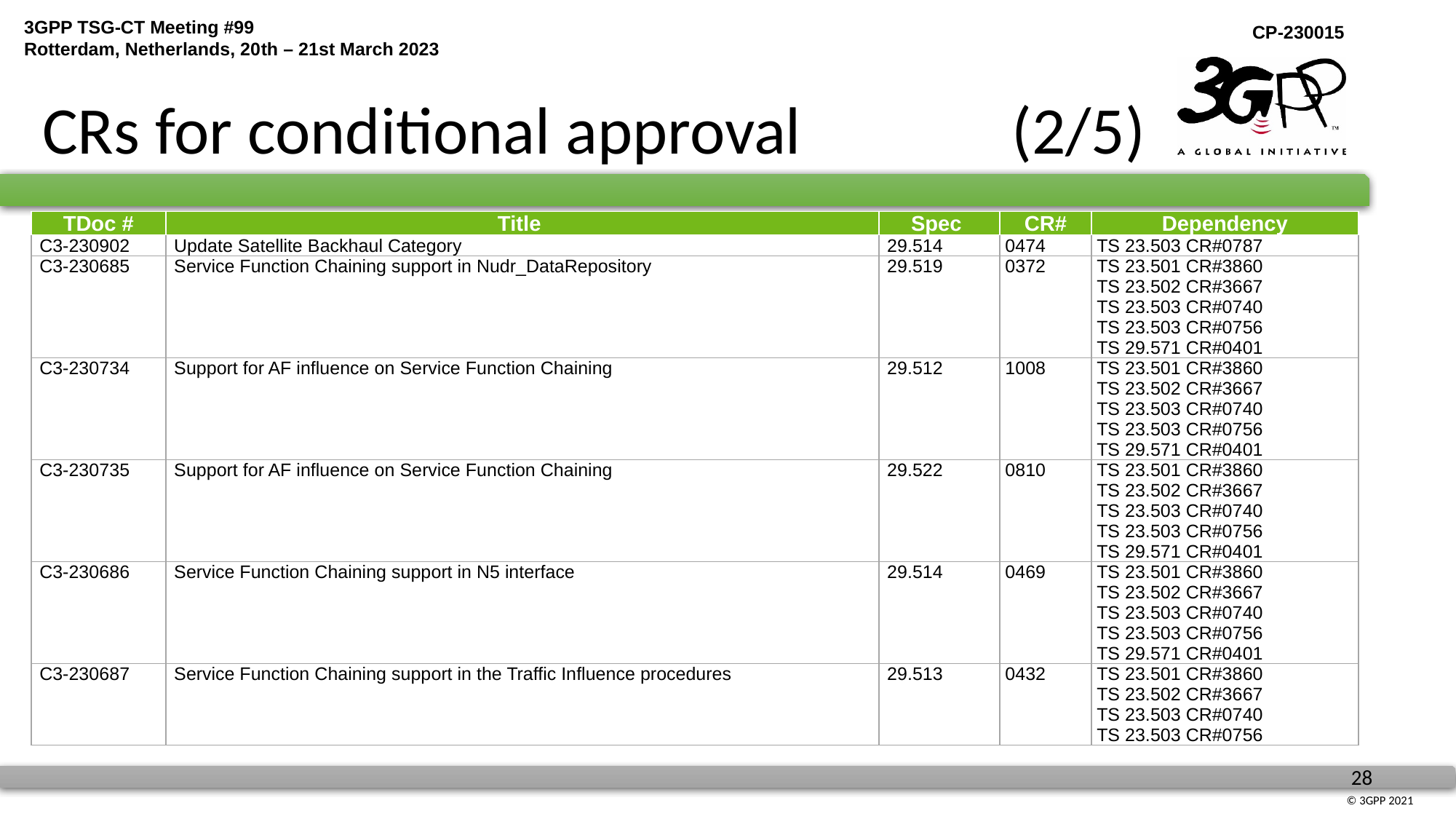

# CRs for conditional approval              (2/5)
| TDoc # | Title | Spec | CR# | Dependency |
| --- | --- | --- | --- | --- |
| C3-230902 | Update Satellite Backhaul Category | 29.514 | 0474 | TS 23.503 CR#0787 |
| C3-230685 | Service Function Chaining support in Nudr\_DataRepository | 29.519 | 0372 | TS 23.501 CR#3860 TS 23.502 CR#3667 TS 23.503 CR#0740 TS 23.503 CR#0756 TS 29.571 CR#0401 |
| C3-230734 | Support for AF influence on Service Function Chaining | 29.512 | 1008 | TS 23.501 CR#3860 TS 23.502 CR#3667 TS 23.503 CR#0740 TS 23.503 CR#0756 TS 29.571 CR#0401 |
| C3-230735 | Support for AF influence on Service Function Chaining | 29.522 | 0810 | TS 23.501 CR#3860 TS 23.502 CR#3667 TS 23.503 CR#0740 TS 23.503 CR#0756 TS 29.571 CR#0401 |
| C3-230686 | Service Function Chaining support in N5 interface | 29.514 | 0469 | TS 23.501 CR#3860 TS 23.502 CR#3667 TS 23.503 CR#0740 TS 23.503 CR#0756 TS 29.571 CR#0401 |
| C3-230687 | Service Function Chaining support in the Traffic Influence procedures | 29.513 | 0432 | TS 23.501 CR#3860 TS 23.502 CR#3667 TS 23.503 CR#0740 TS 23.503 CR#0756 |